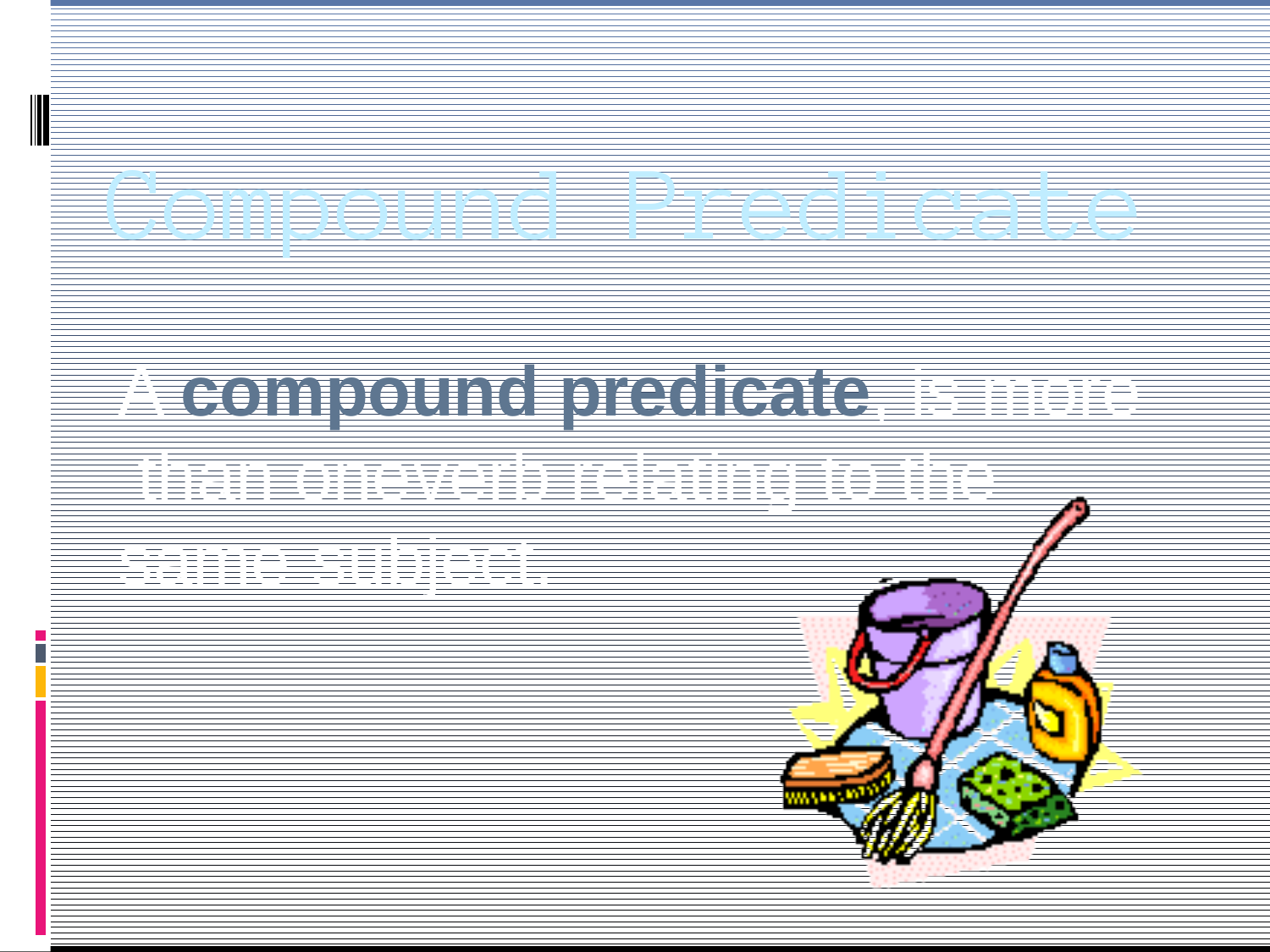

# Compound Predicate
A compound predicate, is more  than one	verb	relating	to the  same	subject.